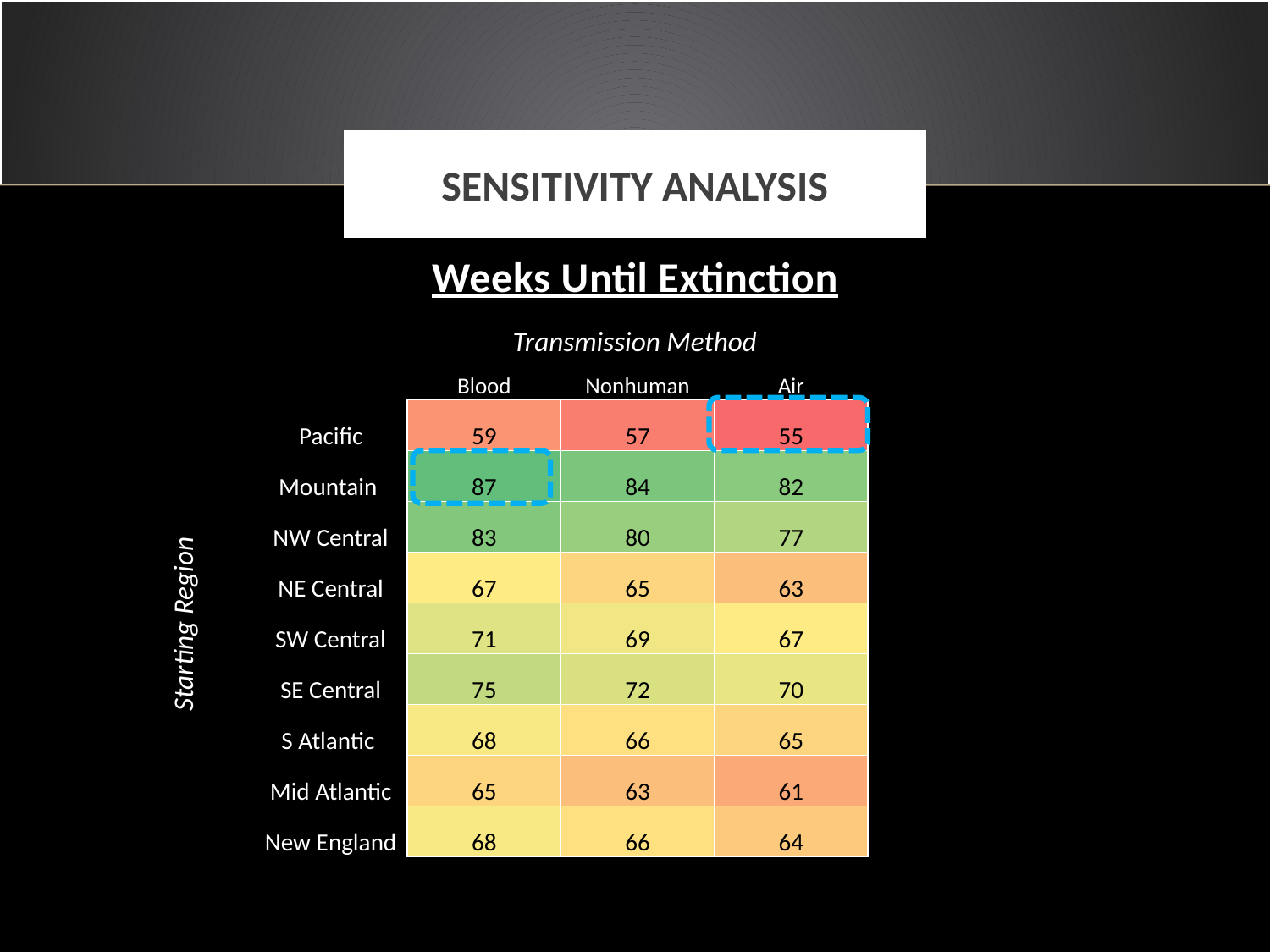

# SENSITIVITY ANALYSIS
Weeks Until Extinction
Transmission Method
|  | Blood | Nonhuman | Air |
| --- | --- | --- | --- |
| Pacific | 59 | 57 | 55 |
| Mountain | 87 | 84 | 82 |
| NW Central | 83 | 80 | 77 |
| NE Central | 67 | 65 | 63 |
| SW Central | 71 | 69 | 67 |
| SE Central | 75 | 72 | 70 |
| S Atlantic | 68 | 66 | 65 |
| Mid Atlantic | 65 | 63 | 61 |
| New England | 68 | 66 | 64 |

Starting Region